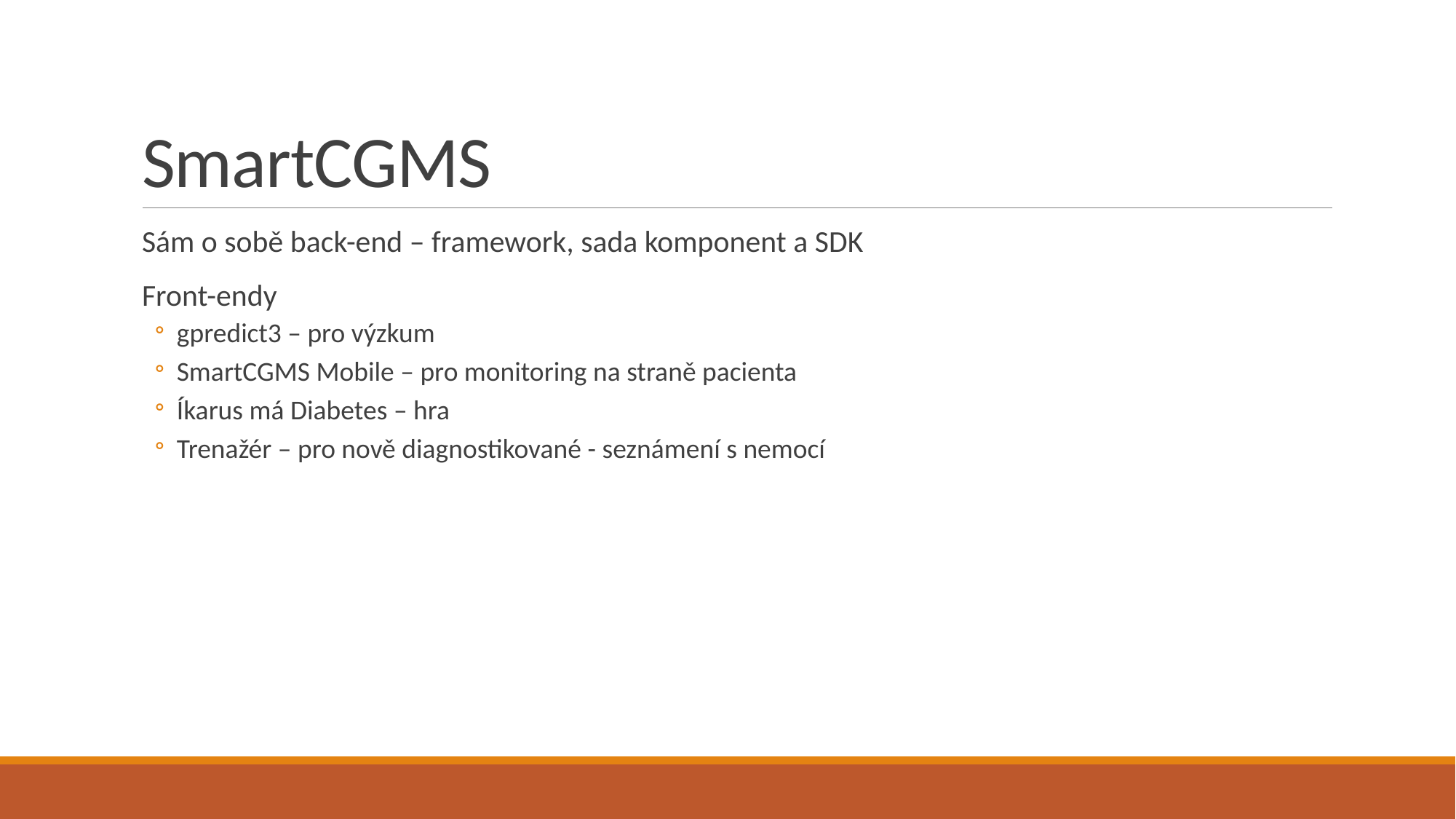

# SmartCGMS
Sám o sobě back-end – framework, sada komponent a SDK
Front-endy
gpredict3 – pro výzkum
SmartCGMS Mobile – pro monitoring na straně pacienta
Íkarus má Diabetes – hra
Trenažér – pro nově diagnostikované - seznámení s nemocí